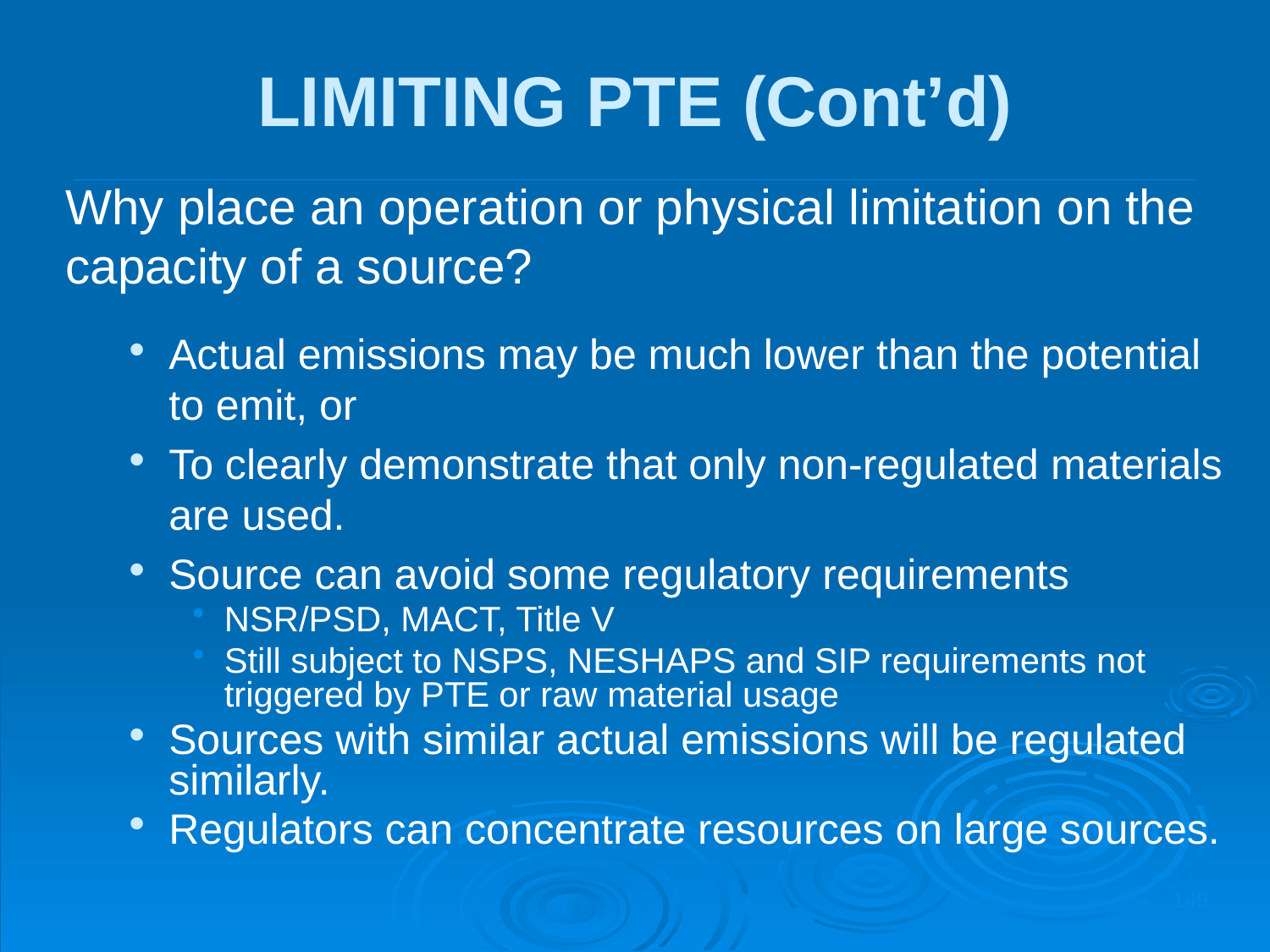

LIMITING PTE (Cont’d)
Why place an operation or physical limitation on the capacity of a source?

Actual emissions may be much lower than the potential to emit, or
To clearly demonstrate that only non-regulated materials are used.
Source can avoid some regulatory requirements
NSR/PSD, MACT, Title V
Still subject to NSPS, NESHAPS and SIP requirements not triggered by PTE or raw material usage
Sources with similar actual emissions will be regulated similarly.
Regulators can concentrate resources on large sources.

149